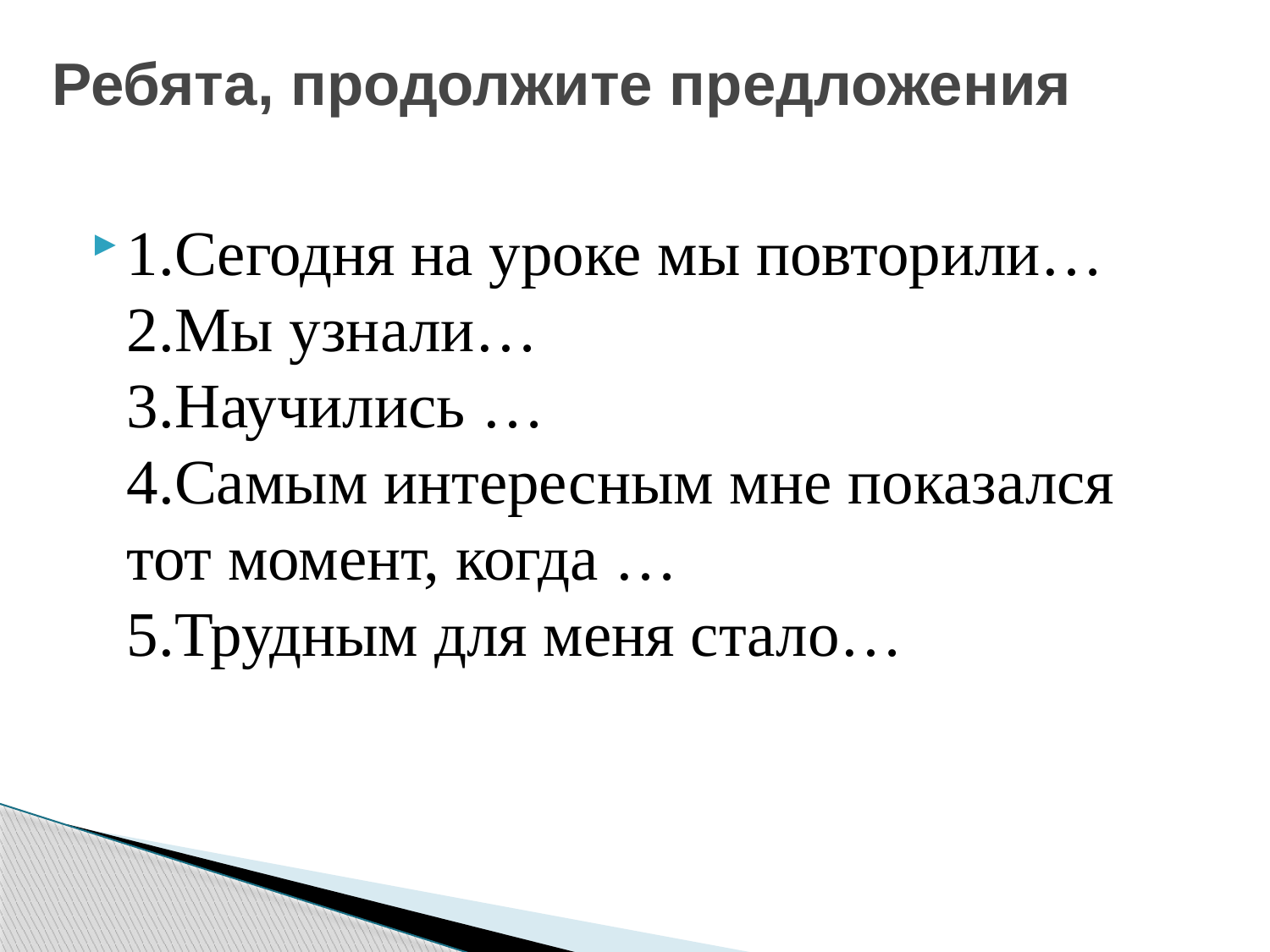

# Ребята, продолжите предложения
1.Сегодня на уроке мы повторили…
2.Мы узнали…
3.Научились …
4.Самым интересным мне показался тот момент, когда …
5.Трудным для меня стало…